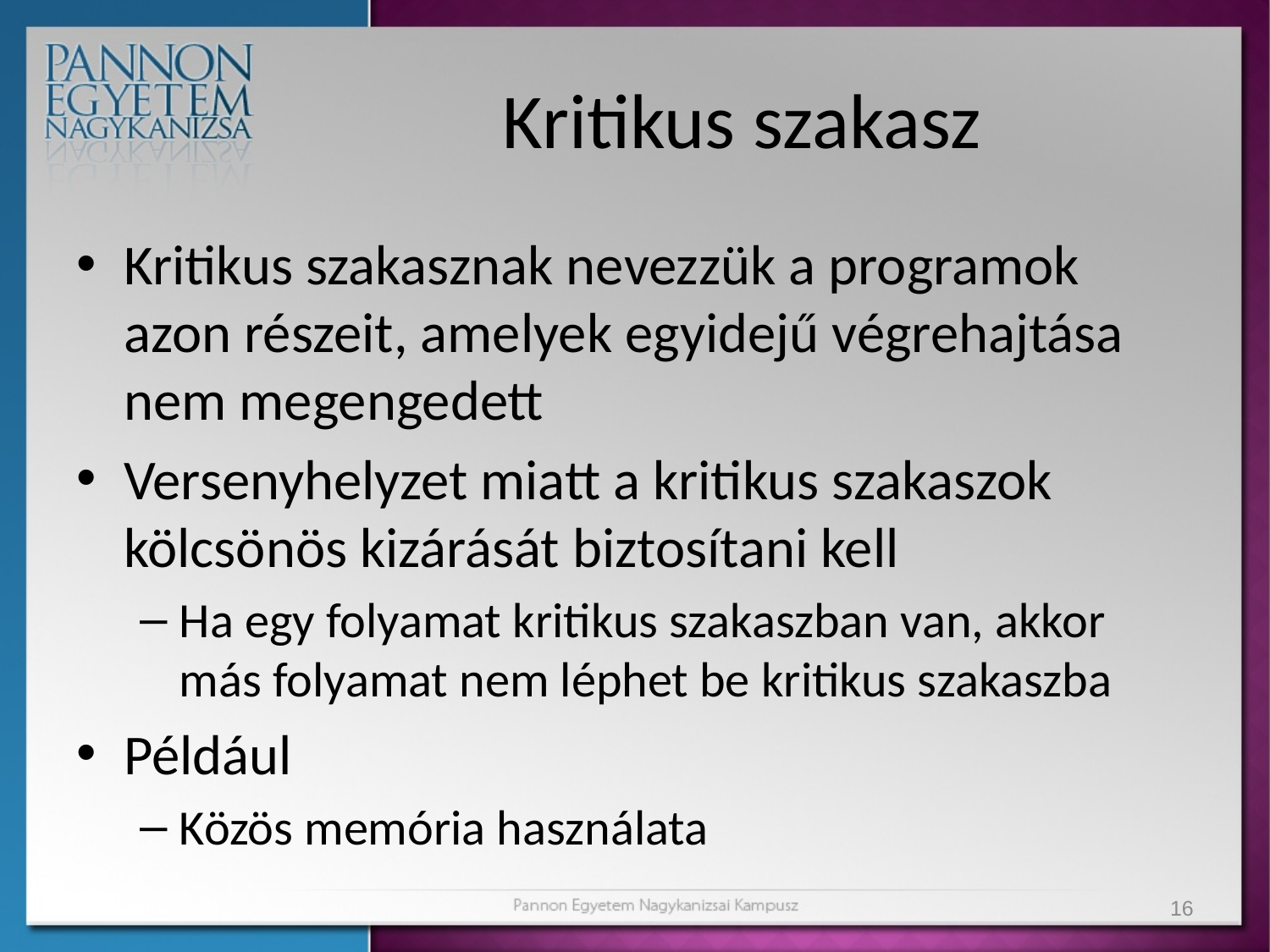

# Kritikus szakasz
Kritikus szakasznak nevezzük a programok azon részeit, amelyek egyidejű végrehajtása nem megengedett
Versenyhelyzet miatt a kritikus szakaszok kölcsönös kizárását biztosítani kell
Ha egy folyamat kritikus szakaszban van, akkor más folyamat nem léphet be kritikus szakaszba
Például
Közös memória használata
16